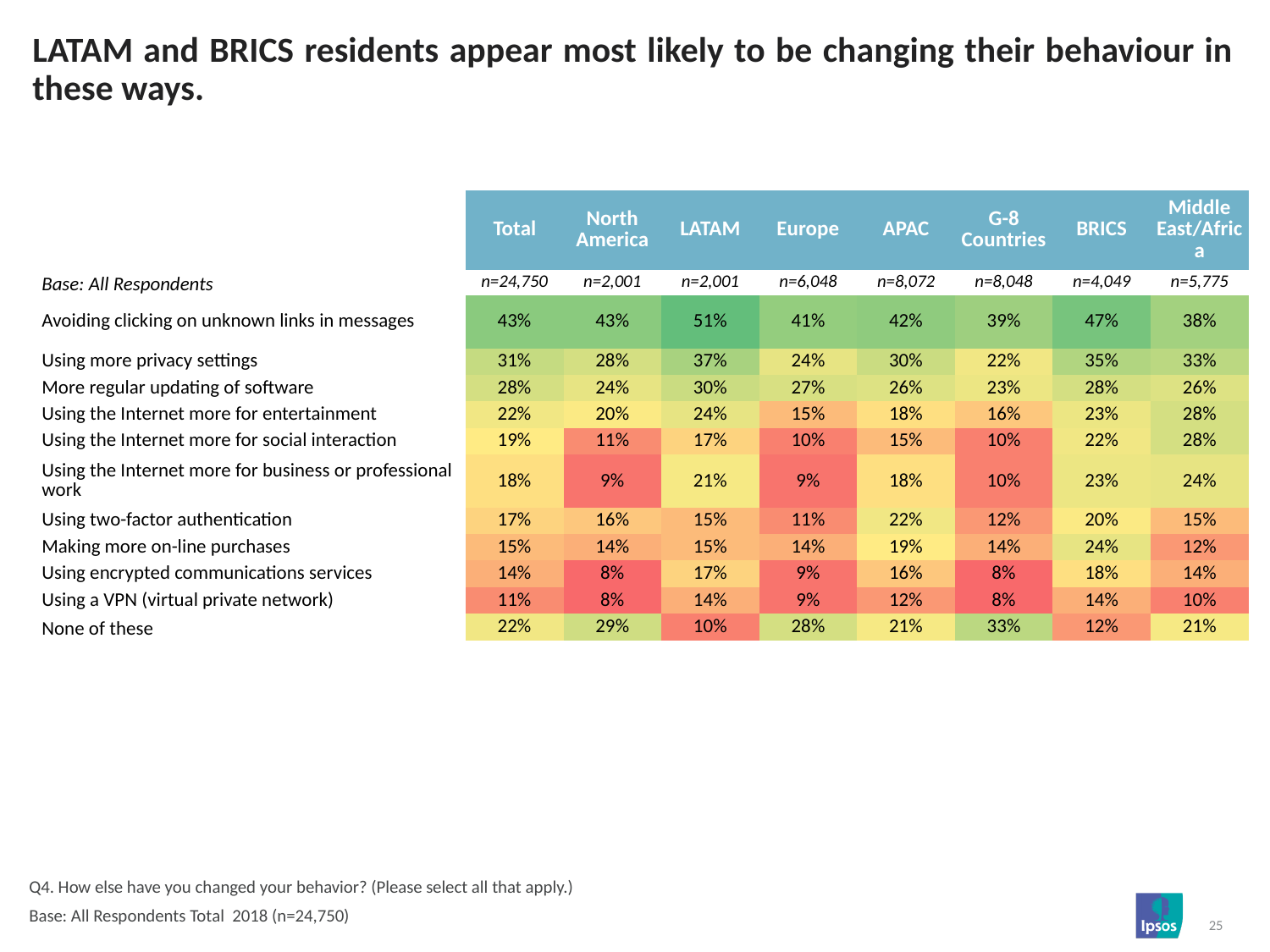

# LATAM and BRICS residents appear most likely to be changing their behaviour in these ways.
|  | Total | North America | LATAM | Europe | APAC | G-8 Countries | BRICS | Middle East/Africa |
| --- | --- | --- | --- | --- | --- | --- | --- | --- |
| Base: All Respondents | n=24,750 | n=2,001 | n=2,001 | n=6,048 | n=8,072 | n=8,048 | n=4,049 | n=5,775 |
| Avoiding clicking on unknown links in messages | 43% | 43% | 51% | 41% | 42% | 39% | 47% | 38% |
| Using more privacy settings | 31% | 28% | 37% | 24% | 30% | 22% | 35% | 33% |
| More regular updating of software | 28% | 24% | 30% | 27% | 26% | 23% | 28% | 26% |
| Using the Internet more for entertainment | 22% | 20% | 24% | 15% | 18% | 16% | 23% | 28% |
| Using the Internet more for social interaction | 19% | 11% | 17% | 10% | 15% | 10% | 22% | 28% |
| Using the Internet more for business or professional work | 18% | 9% | 21% | 9% | 18% | 10% | 23% | 24% |
| Using two-factor authentication | 17% | 16% | 15% | 11% | 22% | 12% | 20% | 15% |
| Making more on-line purchases | 15% | 14% | 15% | 14% | 19% | 14% | 24% | 12% |
| Using encrypted communications services | 14% | 8% | 17% | 9% | 16% | 8% | 18% | 14% |
| Using a VPN (virtual private network) | 11% | 8% | 14% | 9% | 12% | 8% | 14% | 10% |
| None of these | 22% | 29% | 10% | 28% | 21% | 33% | 12% | 21% |
Q4. How else have you changed your behavior? (Please select all that apply.)
Base: All Respondents Total  2018 (n=24,750)